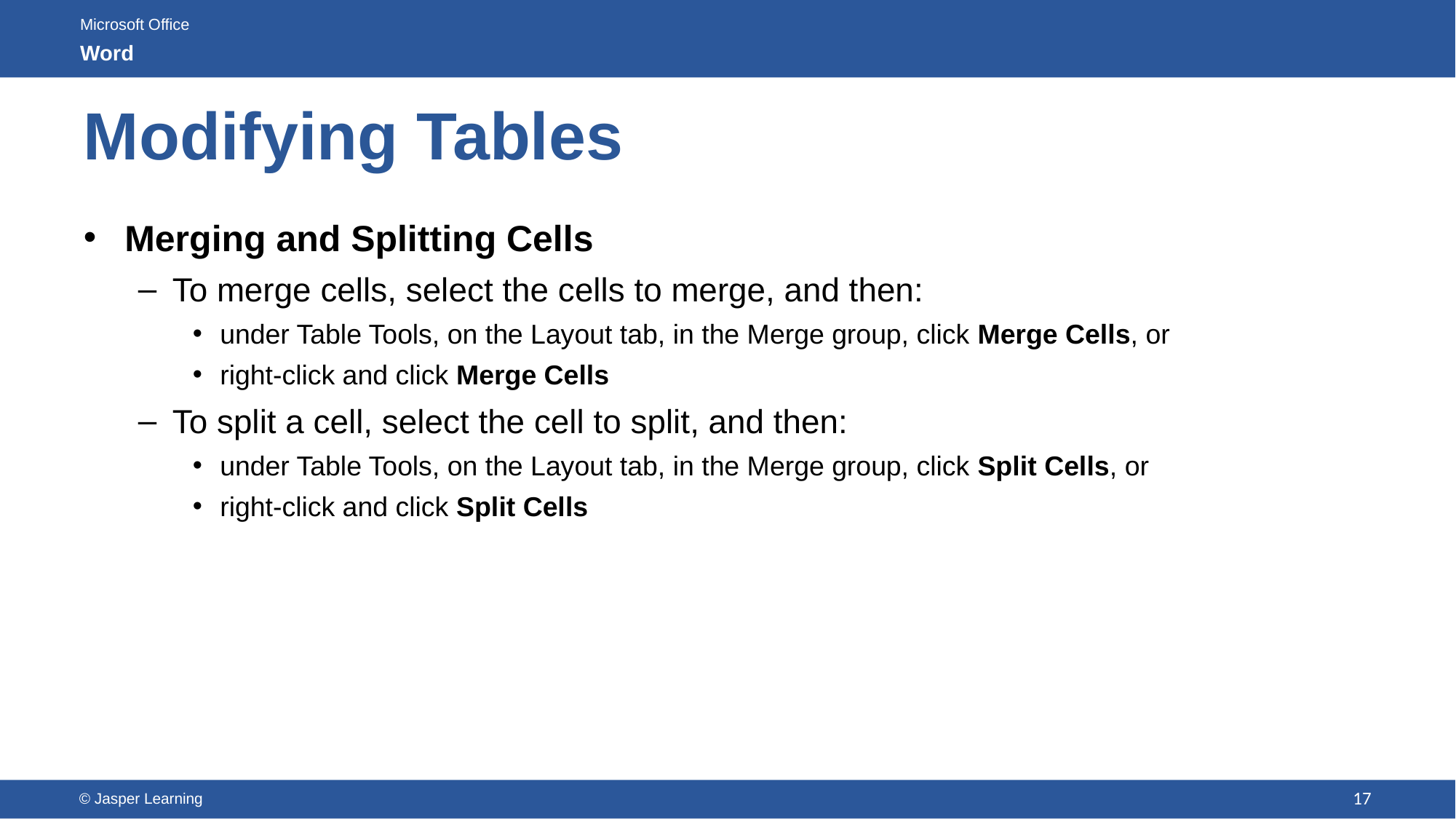

# Modifying Tables
Merging and Splitting Cells
To merge cells, select the cells to merge, and then:
under Table Tools, on the Layout tab, in the Merge group, click Merge Cells, or
right-click and click Merge Cells
To split a cell, select the cell to split, and then:
under Table Tools, on the Layout tab, in the Merge group, click Split Cells, or
right-click and click Split Cells

17
© Jasper Learning